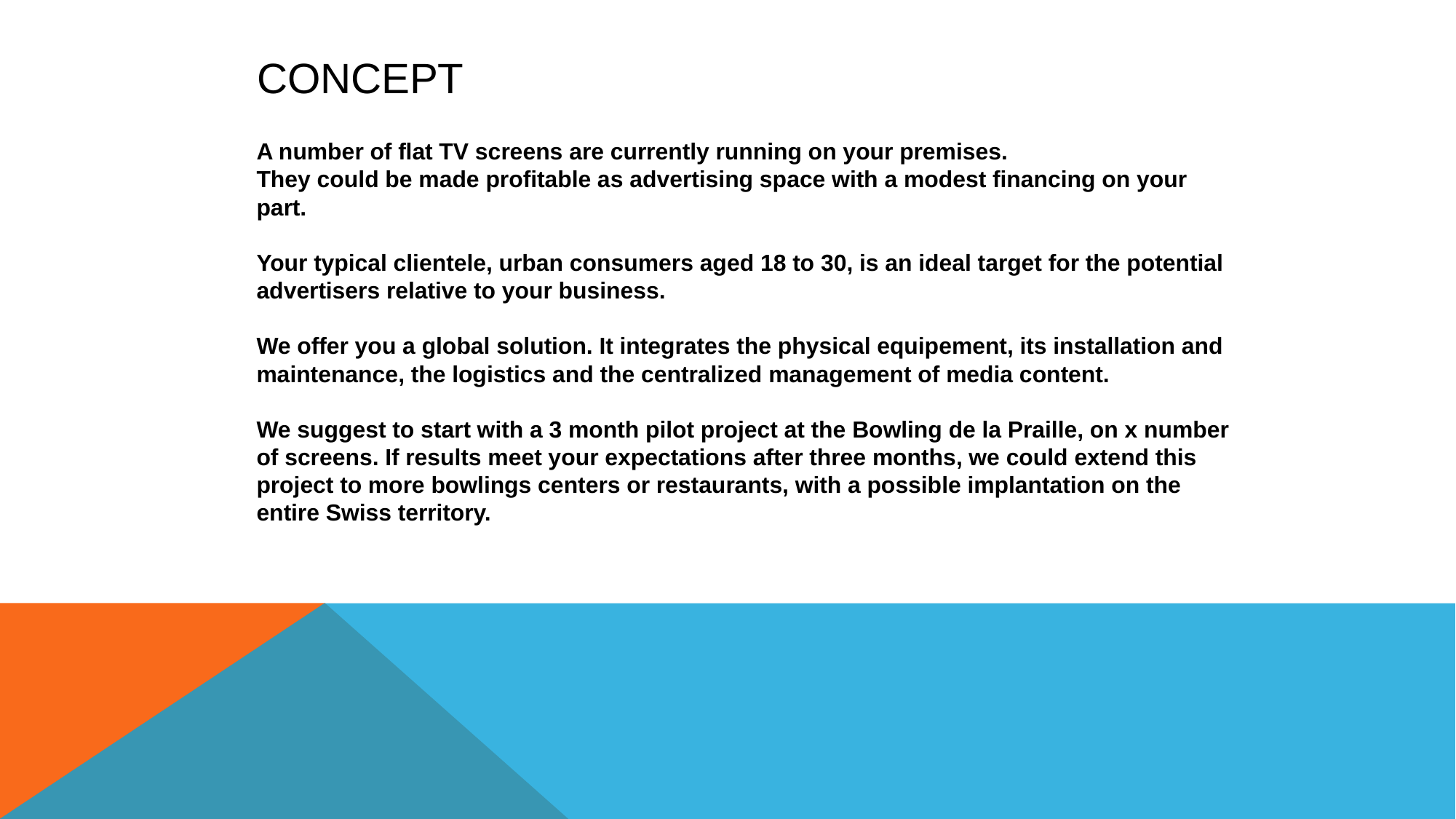

# CONCEPT
A number of flat TV screens are currently running on your premises.
They could be made profitable as advertising space with a modest financing on your part.

Your typical clientele, urban consumers aged 18 to 30, is an ideal target for the potential
advertisers relative to your business.

We offer you a global solution. It integrates the physical equipement, its installation and maintenance, the logistics and the centralized management of media content.

We suggest to start with a 3 month pilot project at the Bowling de la Praille, on x number of screens. If results meet your expectations after three months, we could extend this project to more bowlings centers or restaurants, with a possible implantation on the entire Swiss territory.